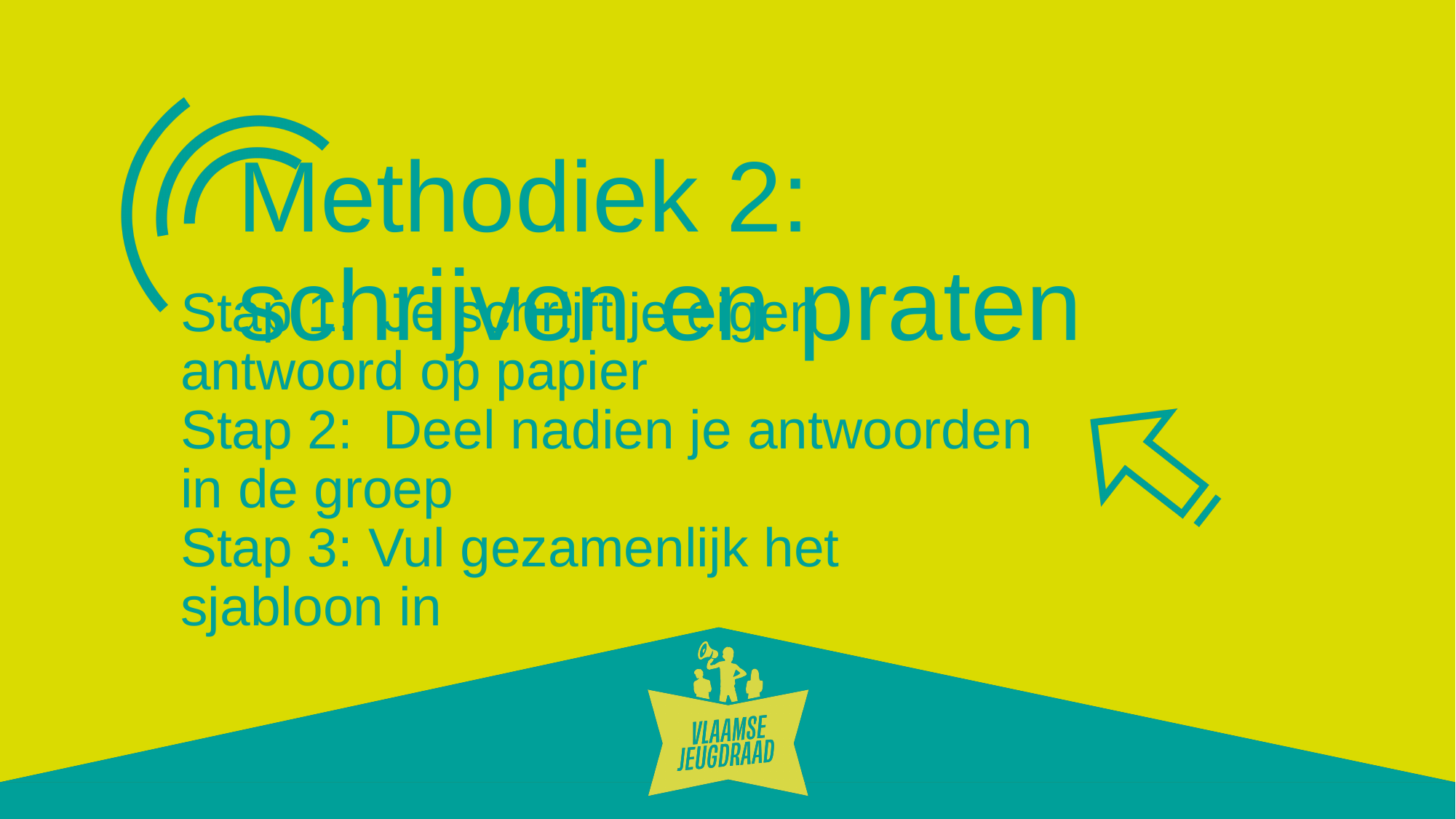

Methodiek 2: schrijven en praten
# Stap 1:  Je schrijft je eigen antwoord op papier Stap 2:  Deel nadien je antwoorden in de groep Stap 3: Vul gezamenlijk het sjabloon in